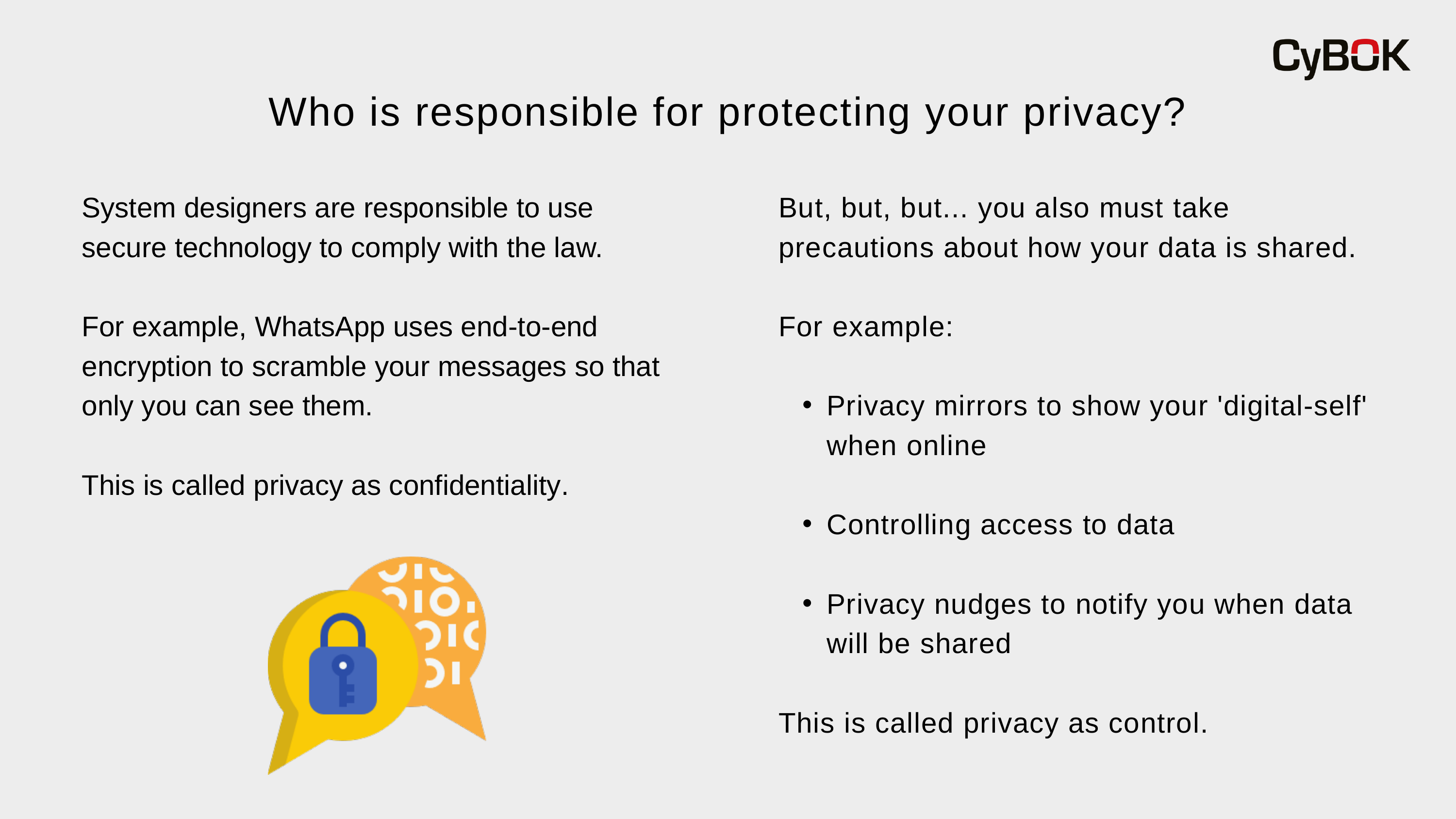

Who is responsible for protecting your privacy?
System designers are responsible to use secure technology to comply with the law.

For example, WhatsApp uses end-to-end encryption to scramble your messages so that only you can see them.

This is called privacy as confidentiality.
But, but, but... you also must take precautions about how your data is shared.

For example:

Privacy mirrors to show your 'digital-self' when online

Controlling access to data

Privacy nudges to notify you when data will be shared

This is called privacy as control.